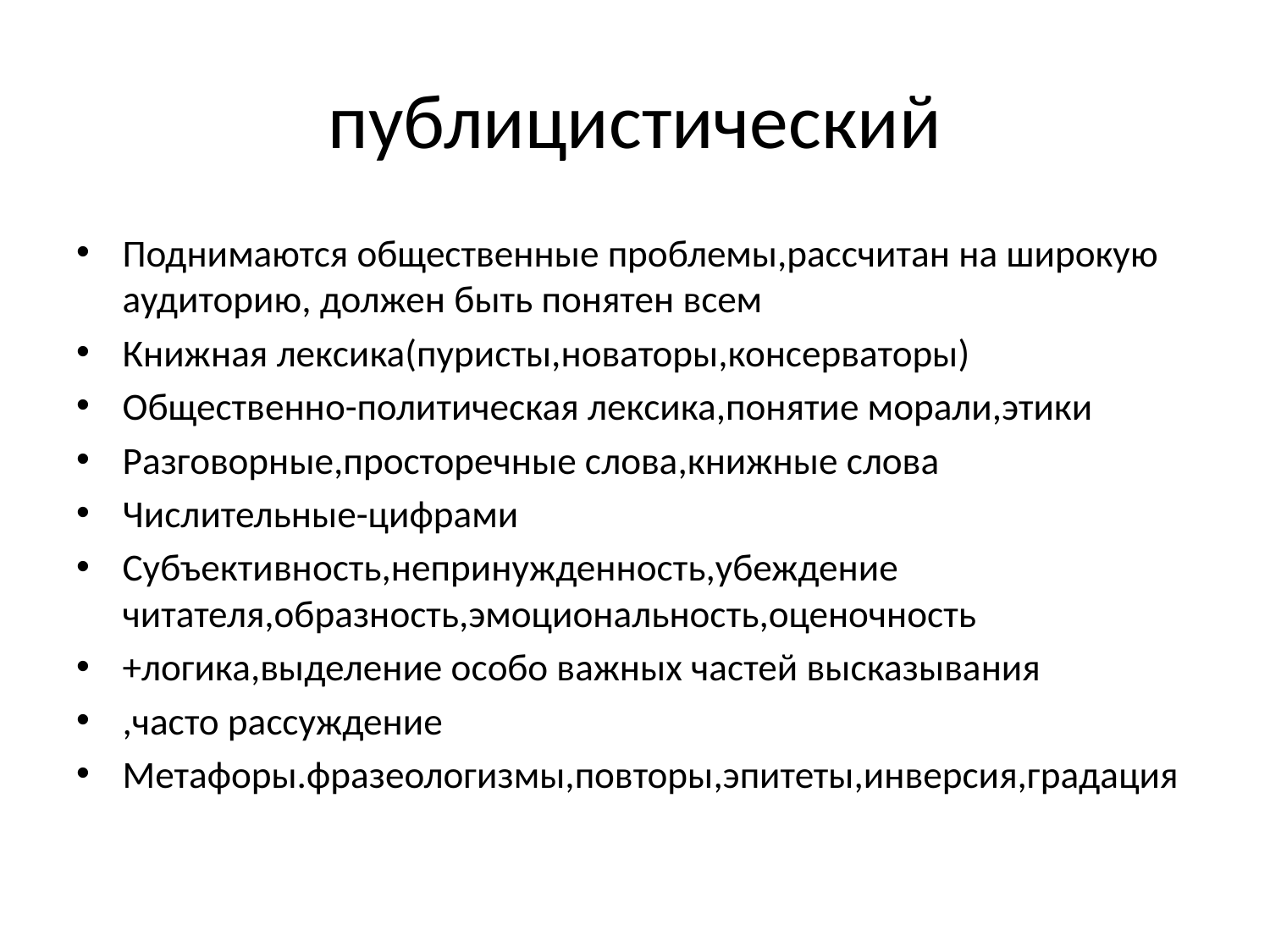

# публицистический
Поднимаются общественные проблемы,рассчитан на широкую аудиторию, должен быть понятен всем
Книжная лексика(пуристы,новаторы,консерваторы)
Общественно-политическая лексика,понятие морали,этики
Разговорные,просторечные слова,книжные слова
Числительные-цифрами
Субъективность,непринужденность,убеждение читателя,образность,эмоциональность,оценочность
+логика,выделение особо важных частей высказывания
,часто рассуждение
Метафоры.фразеологизмы,повторы,эпитеты,инверсия,градация